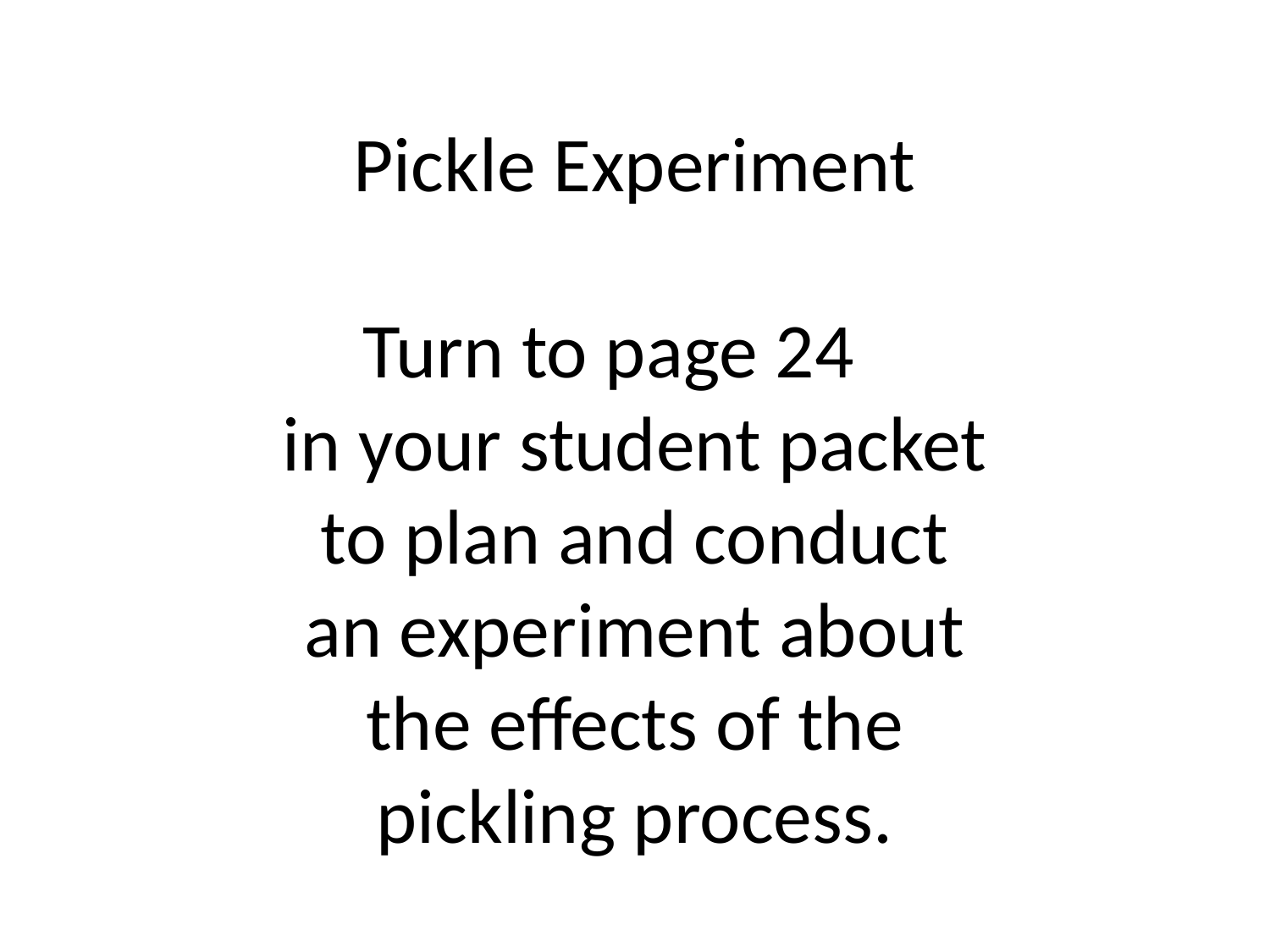

# Pickle Experiment Turn to page 24 in your student packet to plan and conduct an experiment about the effects of the pickling process.